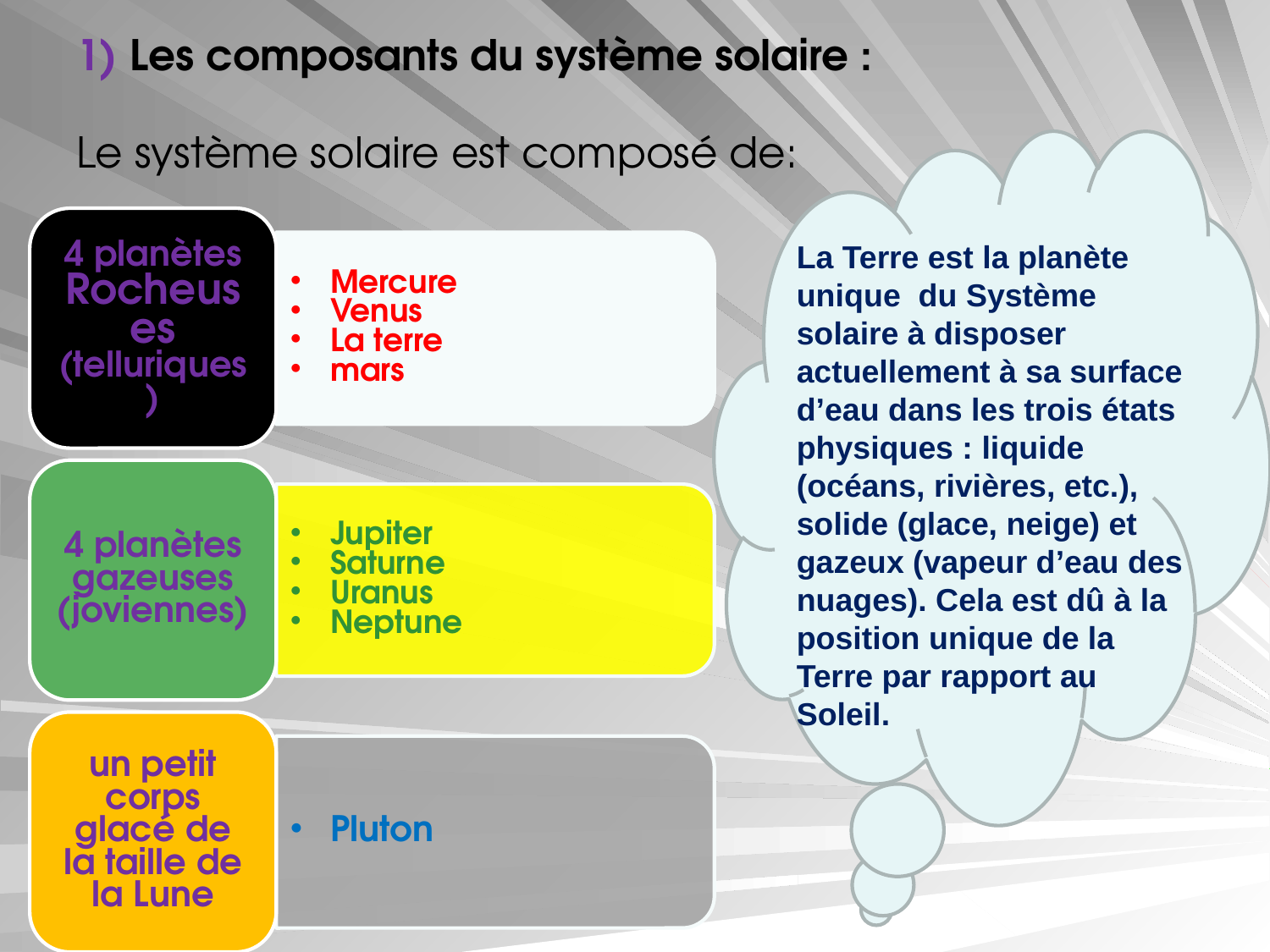

# 1) Les composants du système solaire :
Le système solaire est composé de:

Mercure
Venus
4 planètes gazeuses (joviennes)
Jupiter
un petit corps glacé de la taille de la Lune
Pluton
La terre
mars
Saturne
Uranus
Neptune
La Terre est la planète unique  du Système solaire à disposer actuellement à sa surface d’eau dans les trois états physiques : liquide (océans, rivières, etc.), solide (glace, neige) et gazeux (vapeur d’eau des nuages). Cela est dû à la position unique de la Terre par rapport au Soleil.